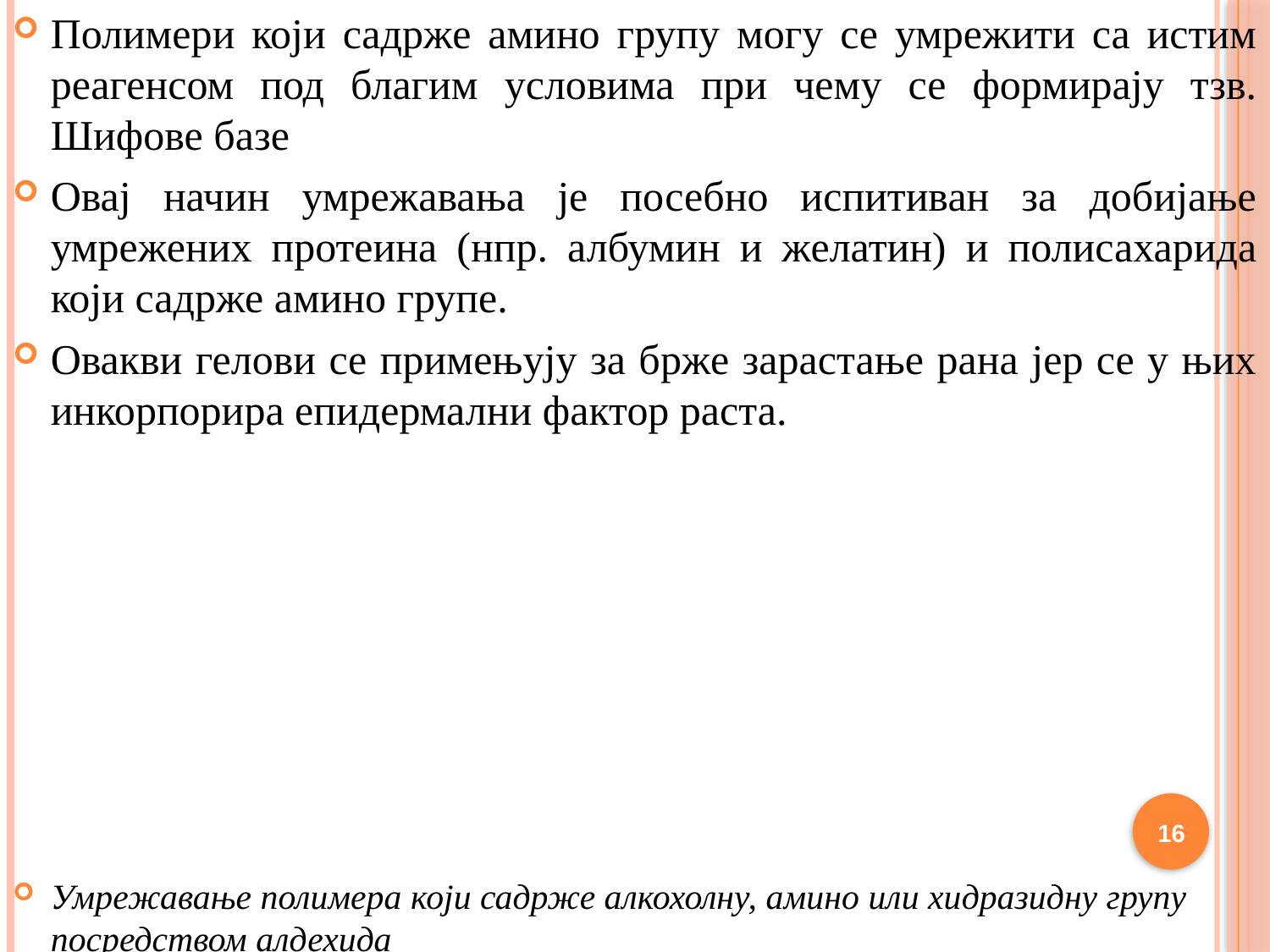

Полимери који садрже амино групу могу се умрежити са истим реагенсом под благим условима при чему се формирају тзв. Шифове базе
Овај начин умрежавања је посебно испитиван за добијање умрежених протеина (нпр. албумин и желатин) и полисахарида који садрже амино групе.
Овакви гелови се примењују за брже зарастање рана јер се у њих инкорпорира епидермални фактор раста.

Умрежавање полимера који садрже алкохолну, амино или хидразидну групу посредством алдехида
16